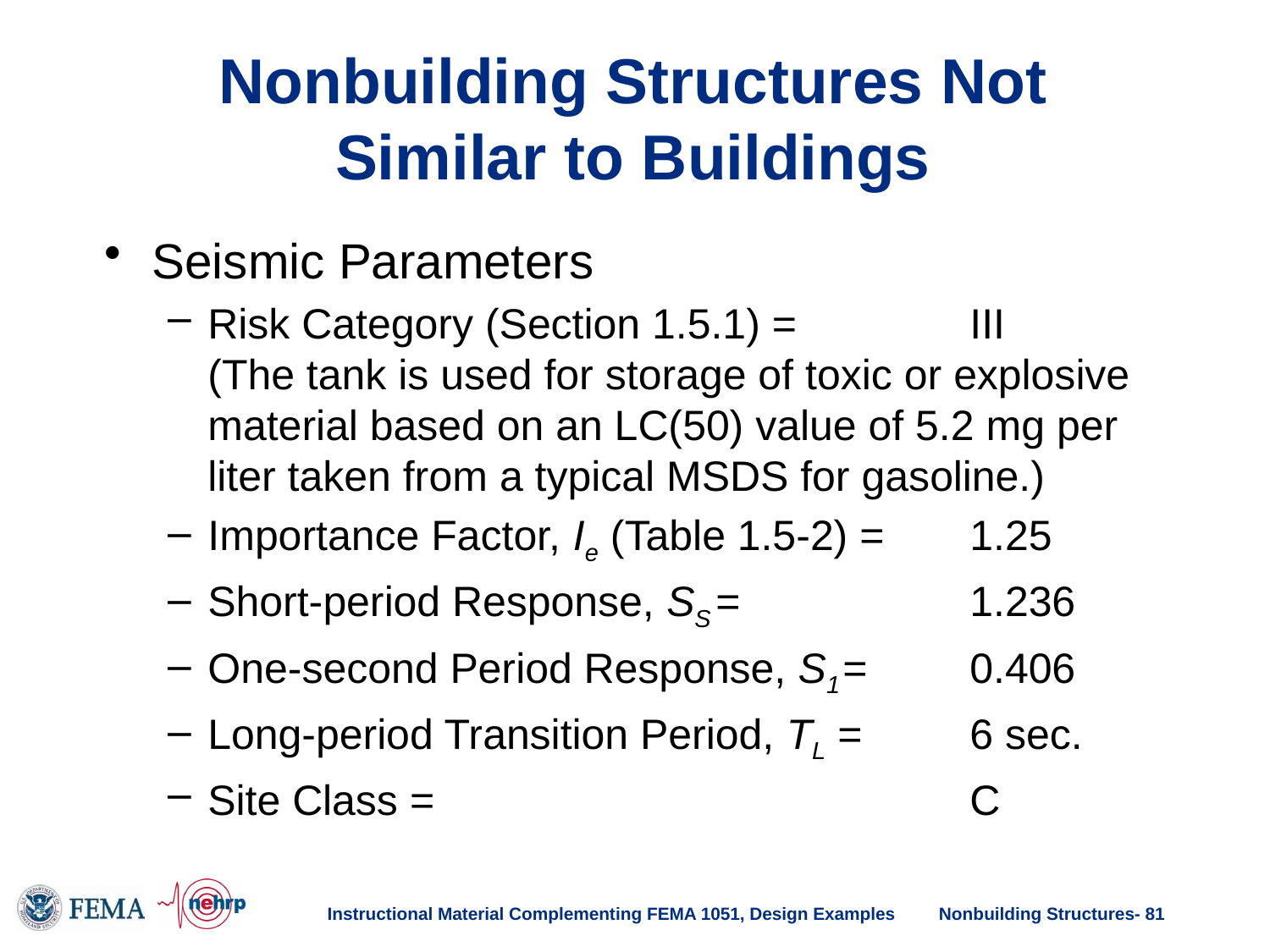

# Nonbuilding Structures Not Similar to Buildings
Seismic Parameters
Risk Category (Section 1.5.1) = 		III
(The tank is used for storage of toxic or explosive material based on an LC(50) value of 5.2 mg per liter taken from a typical MSDS for gasoline.)
Importance Factor, Ie (Table 1.5-2) =	1.25
Short-period Response, SS	=		1.236
One-second Period Response, S1	=	0.406
Long-period Transition Period, TL = 	6 sec.
Site Class =					C
Instructional Material Complementing FEMA 1051, Design Examples
Nonbuilding Structures- 81